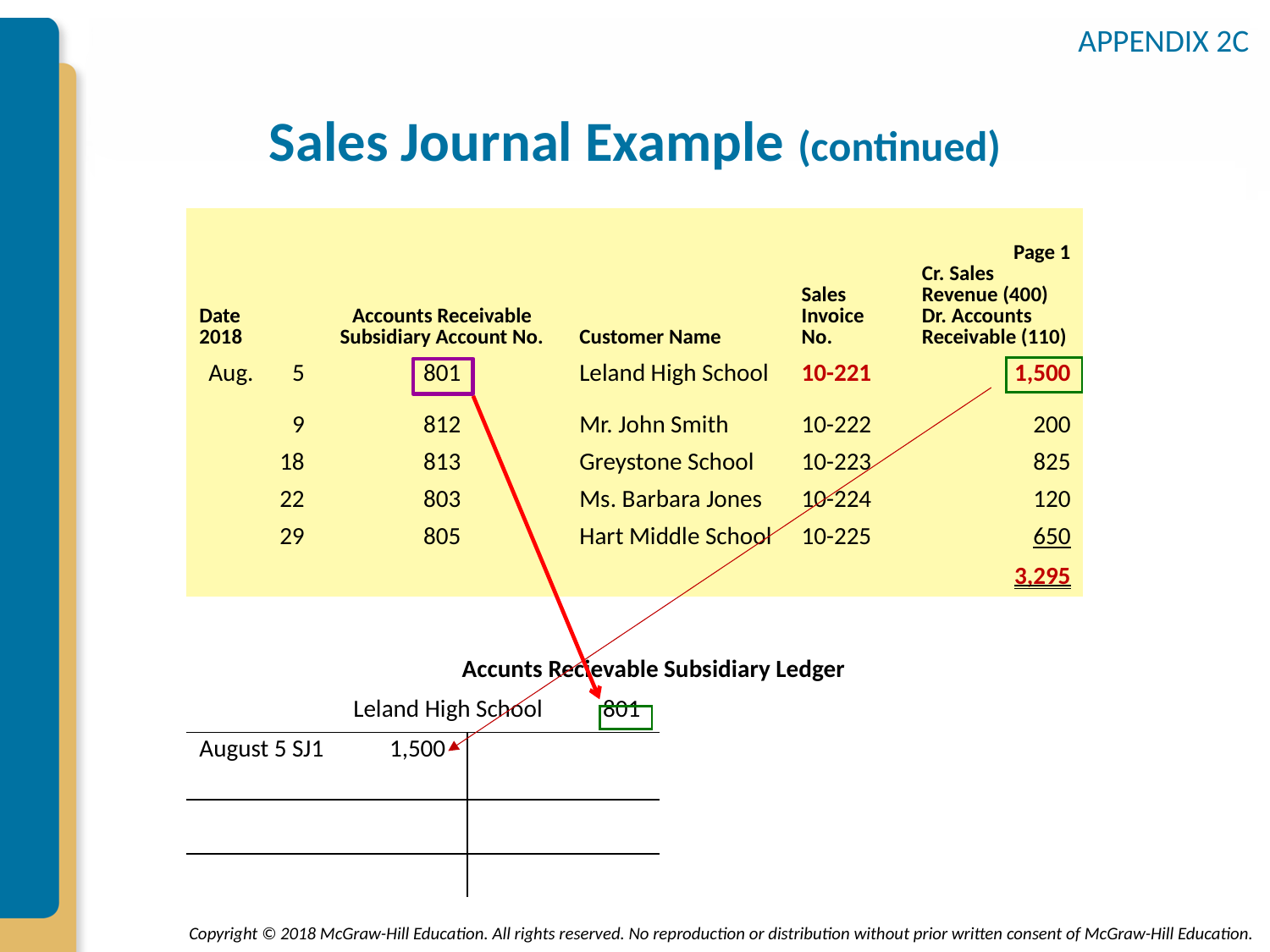

APPENDIX 2C
# Sales Journal Example (continued)
| Date 2018 | Accounts Receivable Subsidiary Account No. | Customer Name | Sales Invoice No. | Page 1 Cr. Sales Revenue (400) Dr. Accounts Receivable (110) |
| --- | --- | --- | --- | --- |
| Aug. 5 | 801 | Leland High School | 10-221 | 1,500 |
| 9 | 812 | Mr. John Smith | 10-222 | 200 |
| 18 | 813 | Greystone School | 10-223 | 825 |
| 22 | 803 | Ms. Barbara Jones | 10-224 | 120 |
| 29 | 805 | Hart Middle School | 10-225 | 650 3,295 |

| Accunts Recievable Subsidiary Ledger |  |  |  |  |
| --- | --- | --- | --- | --- |
| Leland High School 801 |  |  |  |  |
| August 5 SJ1 1,500 |  |  |  |  |
|  |  |  |  |  |
|  |  |  |  |  |